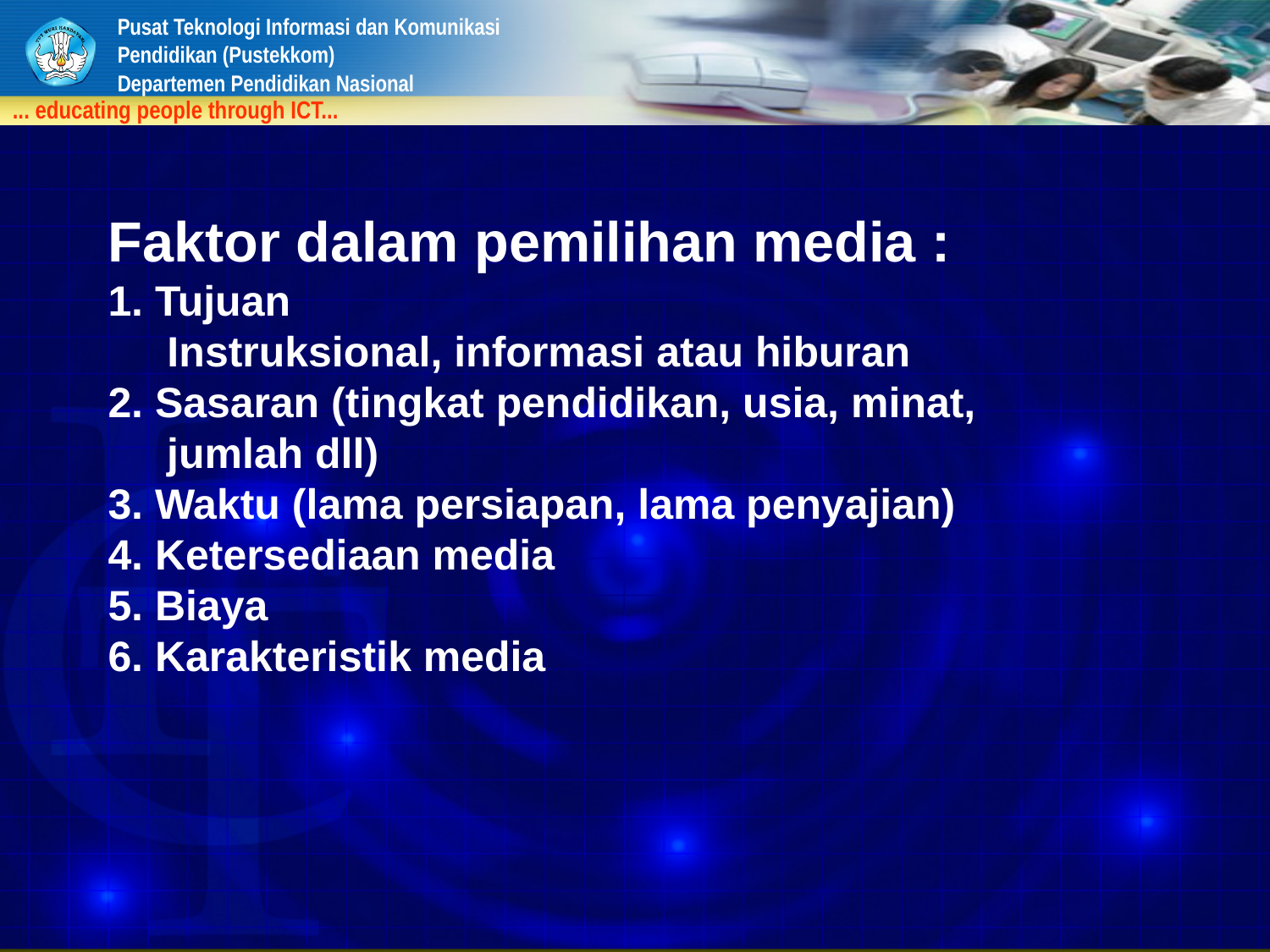

# Faktor dalam pemilihan media : 1. Tujuan Instruksional, informasi atau hiburan 2. Sasaran (tingkat pendidikan, usia, minat, jumlah dll) 3. Waktu (lama persiapan, lama penyajian) 4. Ketersediaan media 5. Biaya 6. Karakteristik media